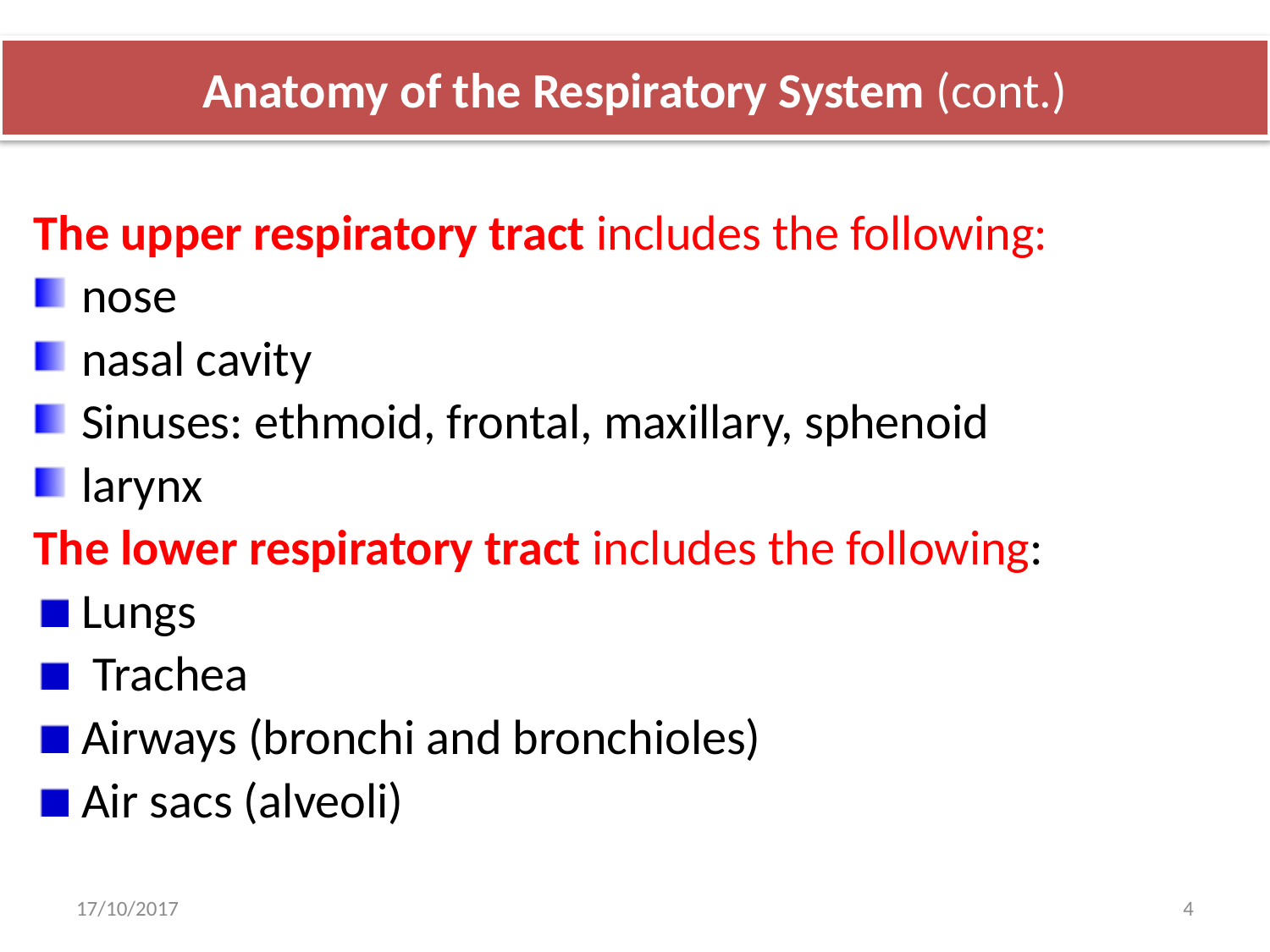

# Anatomy of the Respiratory System (cont.)
The upper respiratory tract includes the following:
nose
nasal cavity
Sinuses: ethmoid, frontal, maxillary, sphenoid
larynx
The lower respiratory tract includes the following:
Lungs
 Trachea
Airways (bronchi and bronchioles)
Air sacs (alveoli)

17/10/2017
4